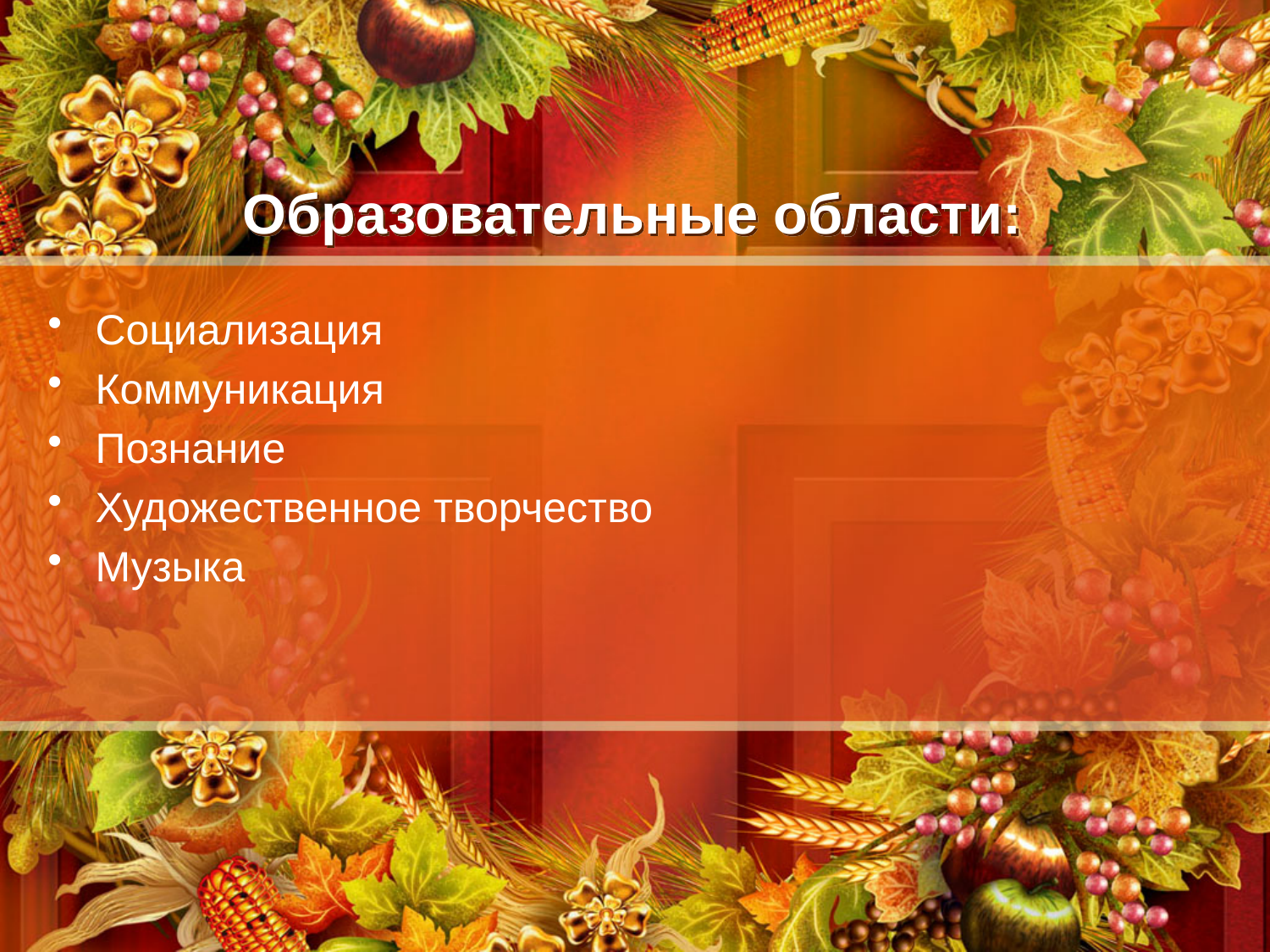

Образовательные области:
Социализация
Коммуникация
Познание
Художественное творчество
Музыка